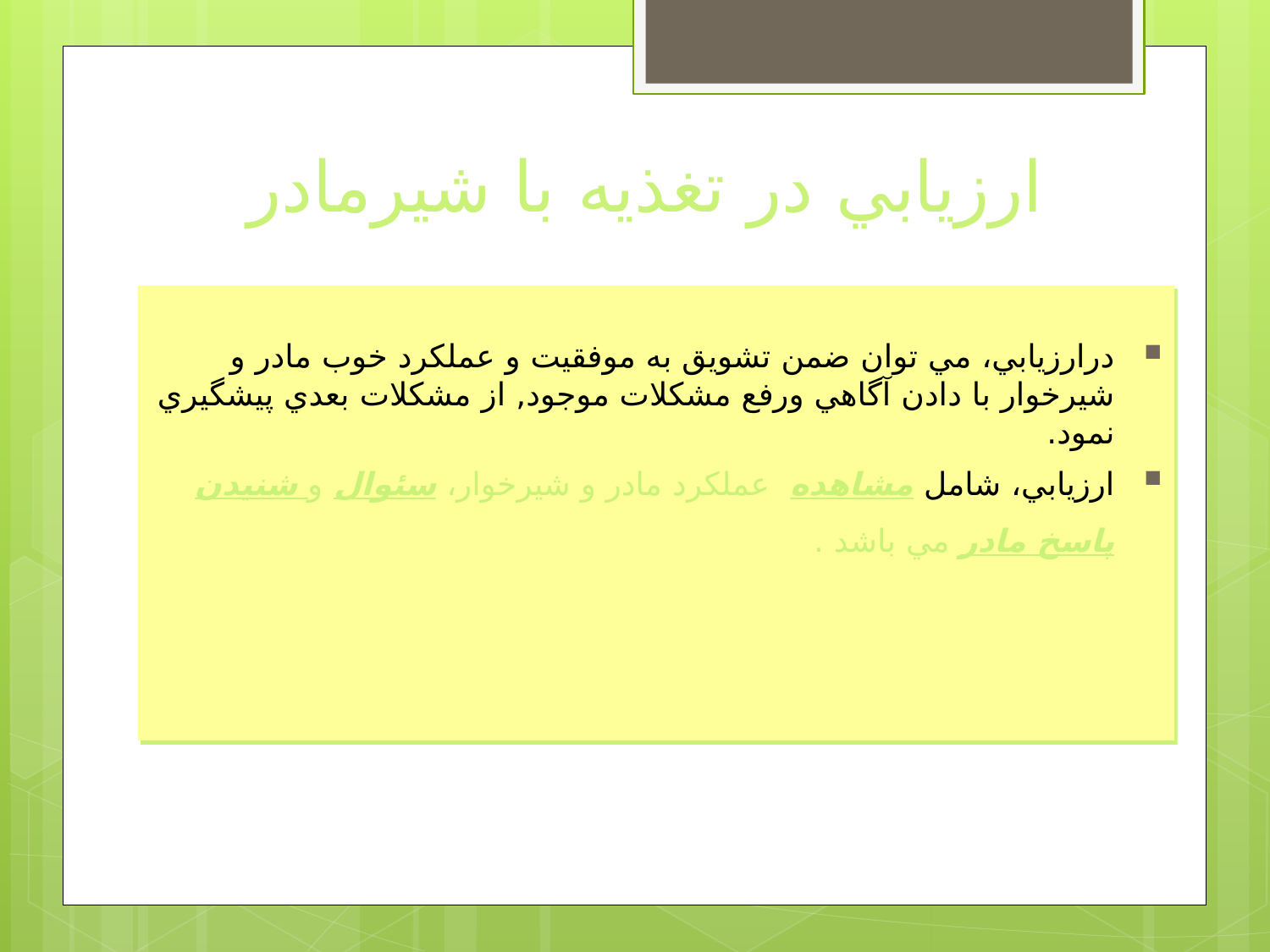

# ارزيابي در تغذيه با شيرمادر

درارزيابي، مي توان ضمن تشويق به موفقيت و عملكرد خوب مادر و شيرخوار با دادن آگاهي ورفع مشكلات موجود, از مشكلات بعدي پيشگيري نمود.
ارزيابي، شامل مشاهده  عملكرد مادر و شيرخوار، سئوال و شنيدن پاسخ مادر مي باشد .